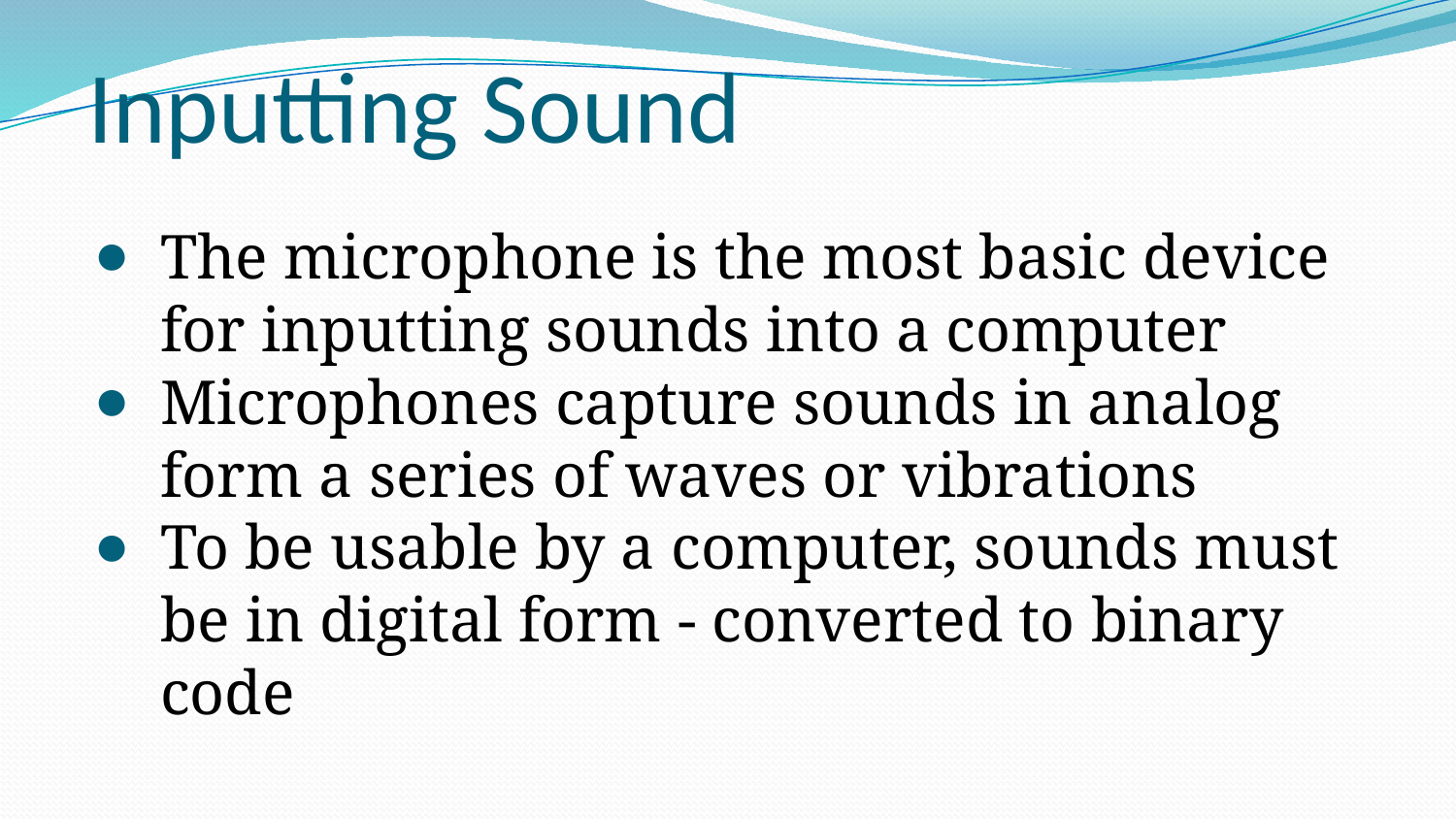

# Inputting Sound
The microphone is the most basic device for inputting sounds into a computer
Microphones capture sounds in analog form a series of waves or vibrations
To be usable by a computer, sounds must be in digital form - converted to binary code